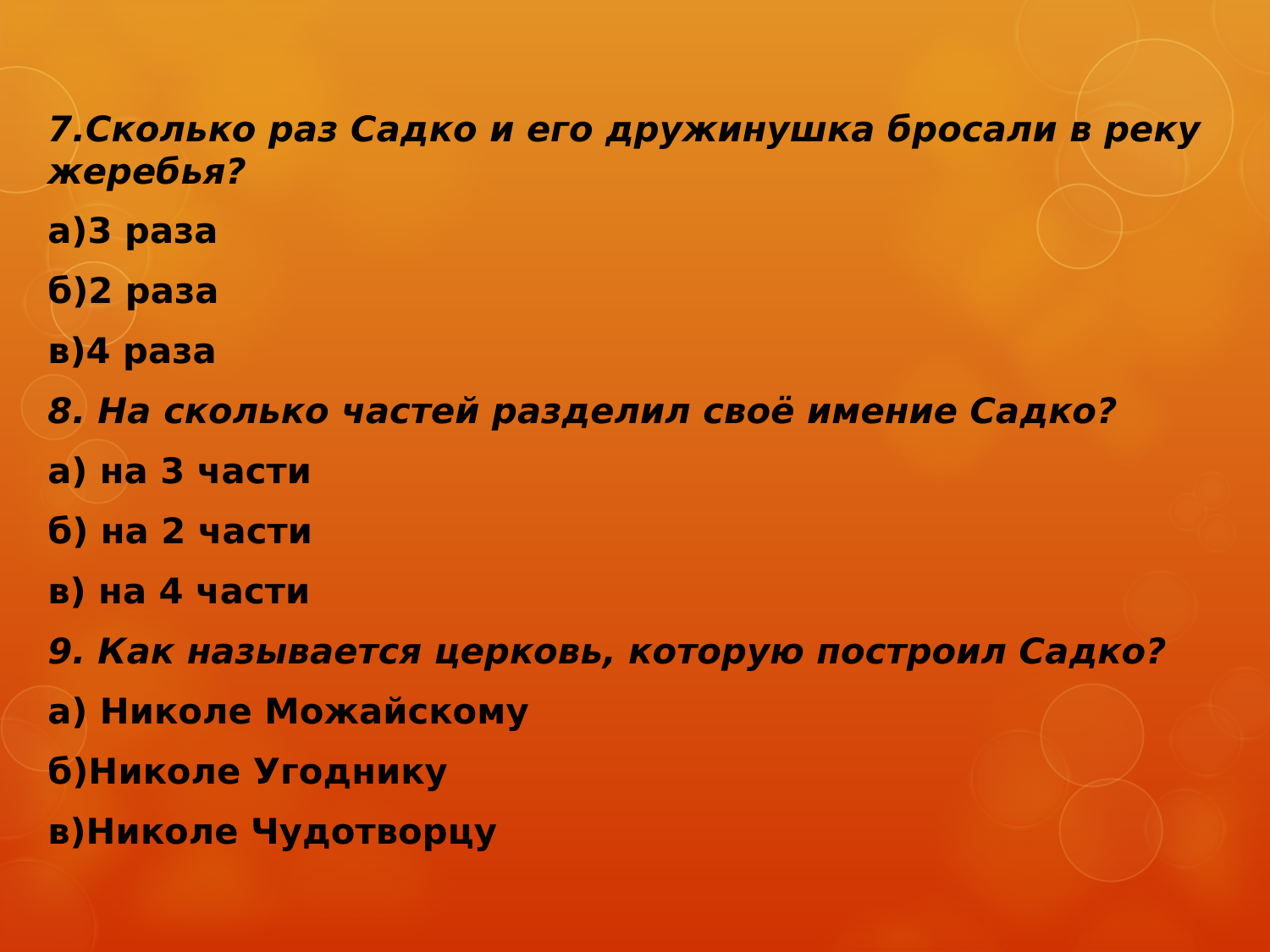

#
7.Сколько раз Садко и его дружинушка бросали в реку жеребья?
а)3 раза
б)2 раза
в)4 раза
8. На сколько частей разделил своё имение Садко?
а) на 3 части
б) на 2 части
в) на 4 части
9. Как называется церковь, которую построил Садко?
а) Николе Можайскому
б)Николе Угоднику
в)Николе Чудотворцу